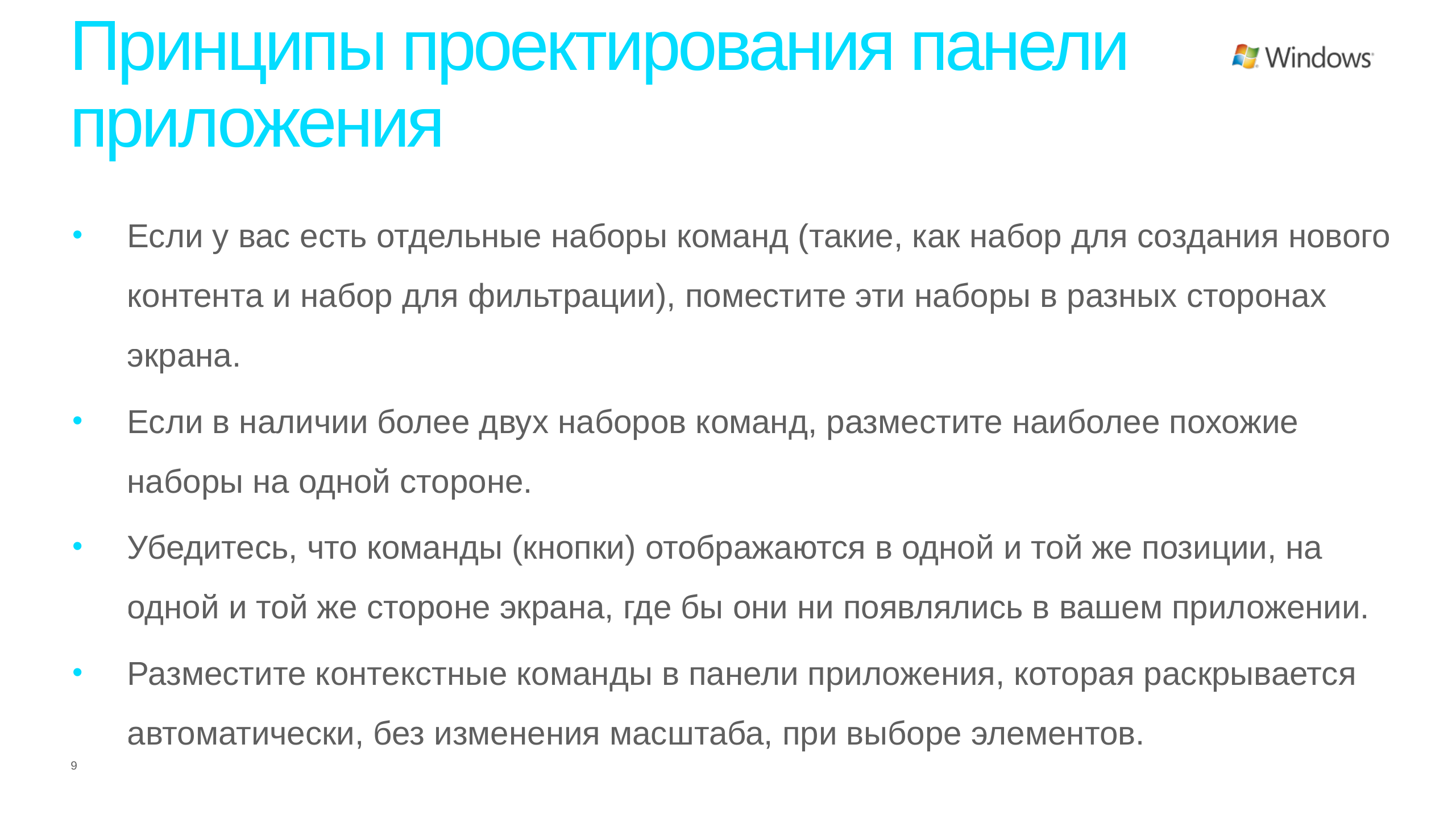

# Принципы проектирования панели приложения
Если у вас есть отдельные наборы команд (такие, как набор для создания нового контента и набор для фильтрации), поместите эти наборы в разных сторонах экрана.
Если в наличии более двух наборов команд, разместите наиболее похожие наборы на одной стороне.
Убедитесь, что команды (кнопки) отображаются в одной и той же позиции, на одной и той же стороне экрана, где бы они ни появлялись в вашем приложении.
Разместите контекстные команды в панели приложения, которая раскрывается автоматически, без изменения масштаба, при выборе элементов.